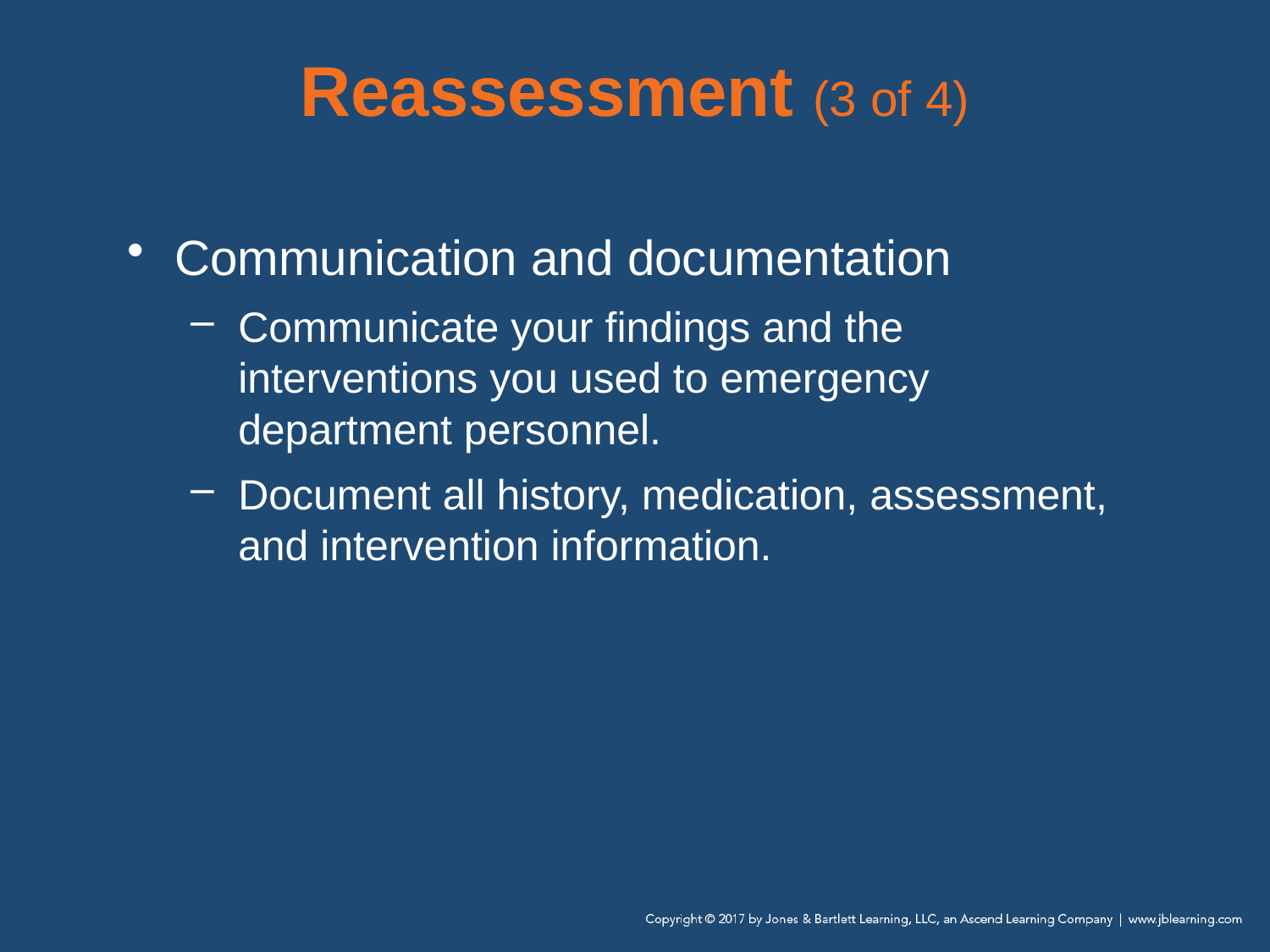

# Reassessment (3 of 4)
Communication and documentation
Communicate your findings and the interventions you used to emergency department personnel.
Document all history, medication, assessment, and intervention information.